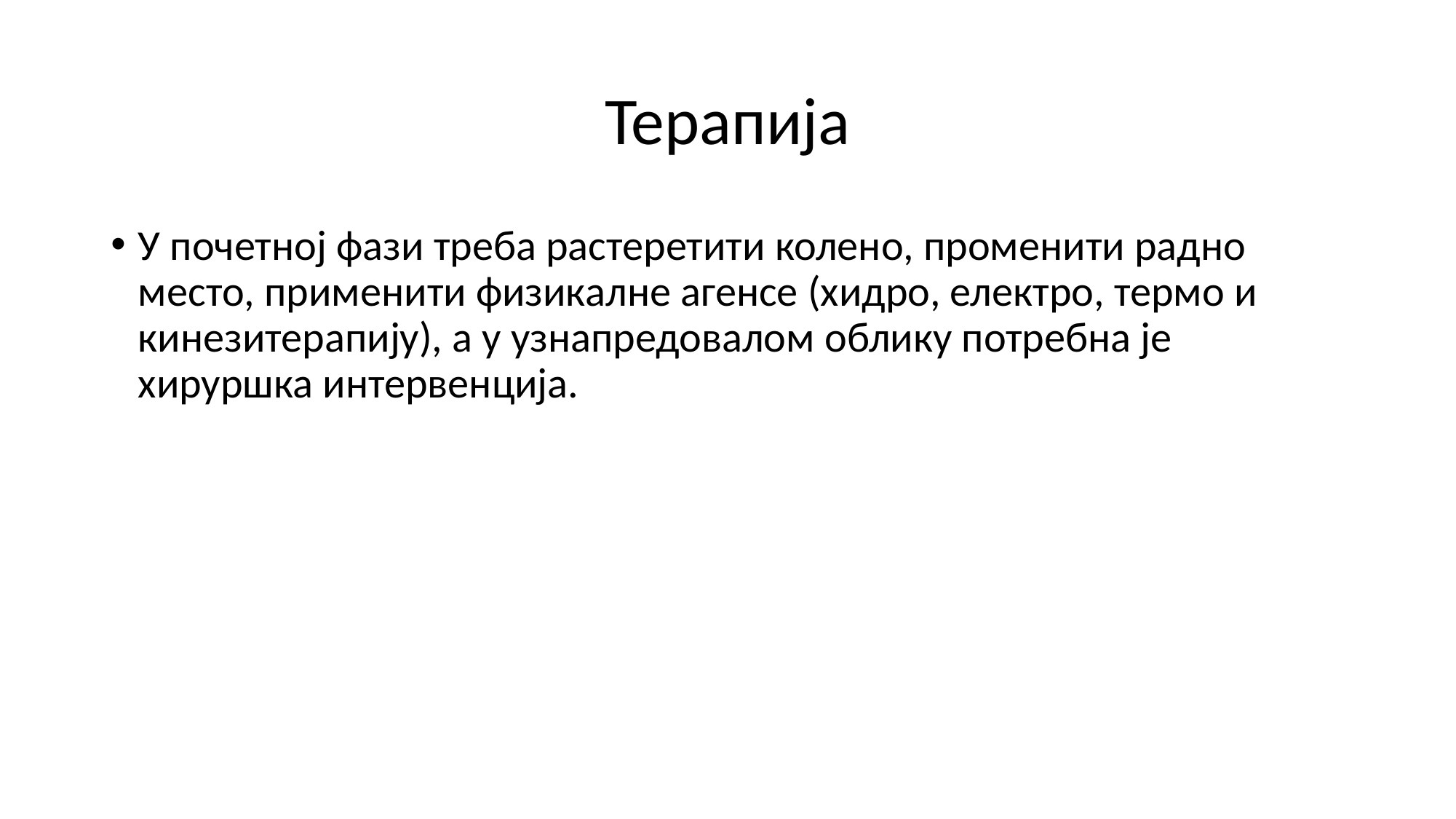

# Терапија
У почетној фази треба растеретити колено, променити радно место, применити физикалне агенсе (хидро, електро, термо и кинезитерапију), а у узнапредовалом облику потребна је хируршка интервенција.